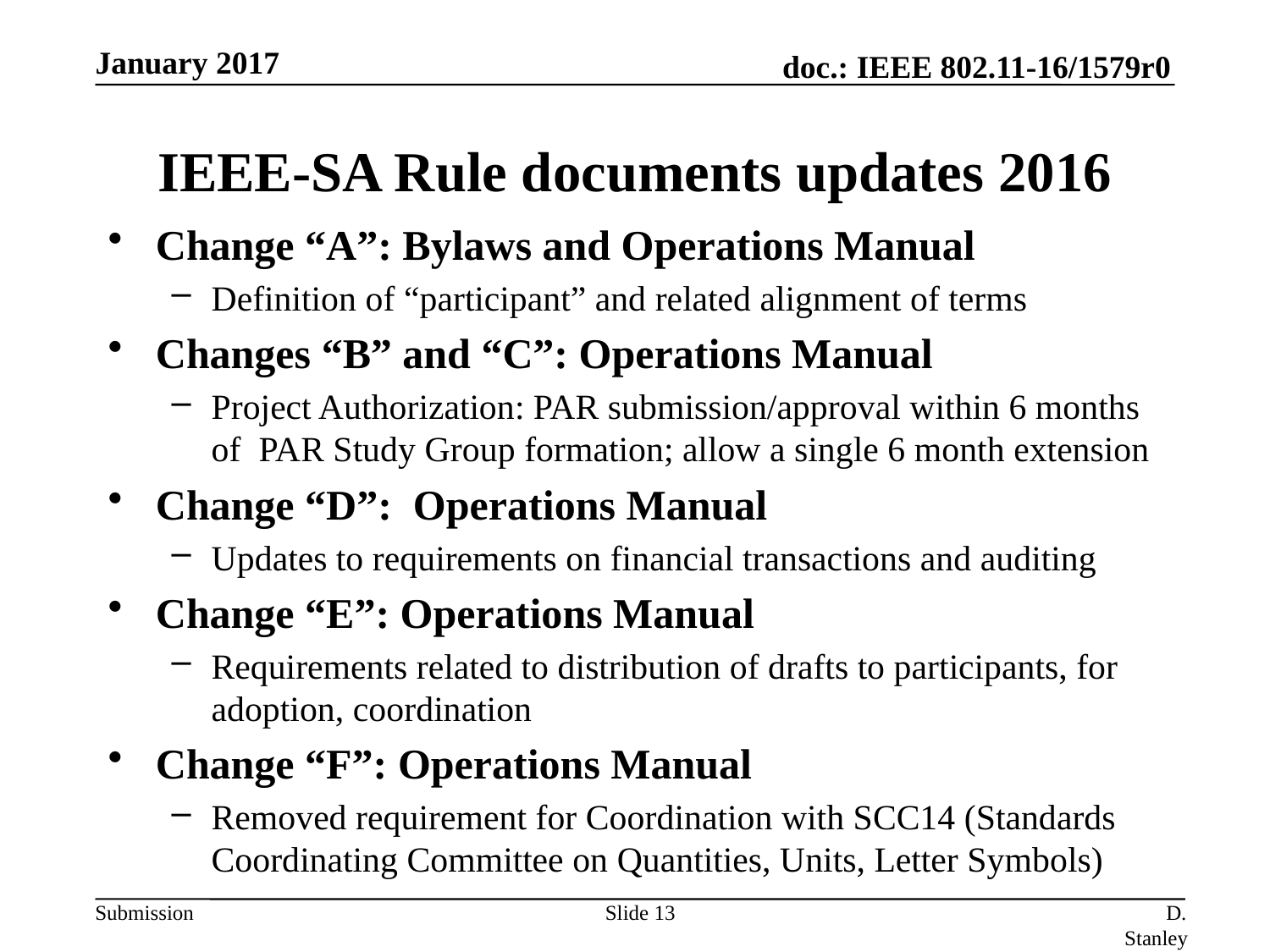

January 2017
# IEEE-SA Rule documents updates 2016
Change “A”: Bylaws and Operations Manual
Definition of “participant” and related alignment of terms
Changes “B” and “C”: Operations Manual
Project Authorization: PAR submission/approval within 6 months of  PAR Study Group formation; allow a single 6 month extension
Change “D”:  Operations Manual
Updates to requirements on financial transactions and auditing
Change “E”: Operations Manual
Requirements related to distribution of drafts to participants, for adoption, coordination
Change “F”: Operations Manual
Removed requirement for Coordination with SCC14 (Standards Coordinating Committee on Quantities, Units, Letter Symbols)

Slide 13
D. Stanley, HP Enterprise